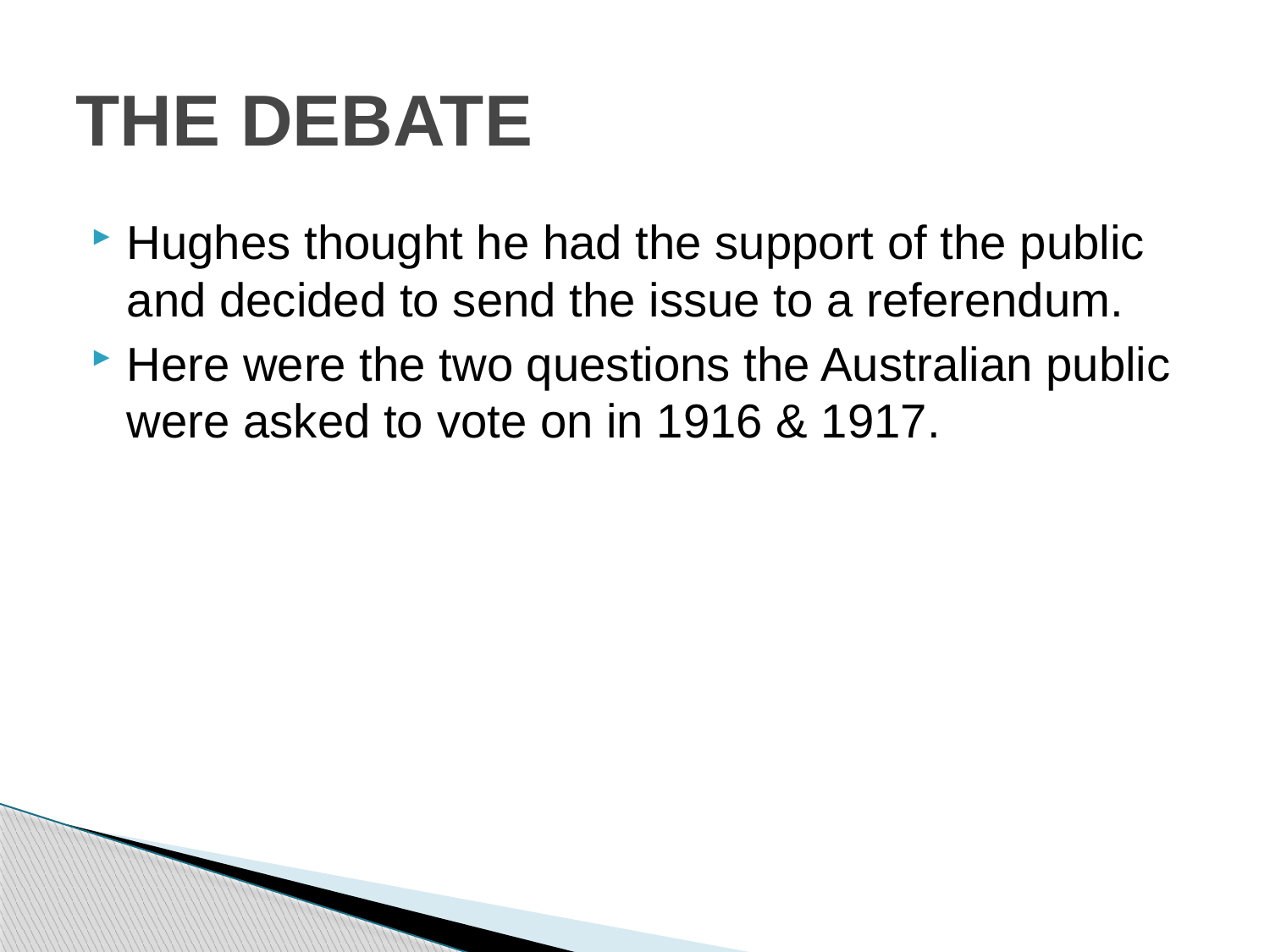

# THE DEBATE
Hughes thought he had the support of the public and decided to send the issue to a referendum.
Here were the two questions the Australian public were asked to vote on in 1916 & 1917.